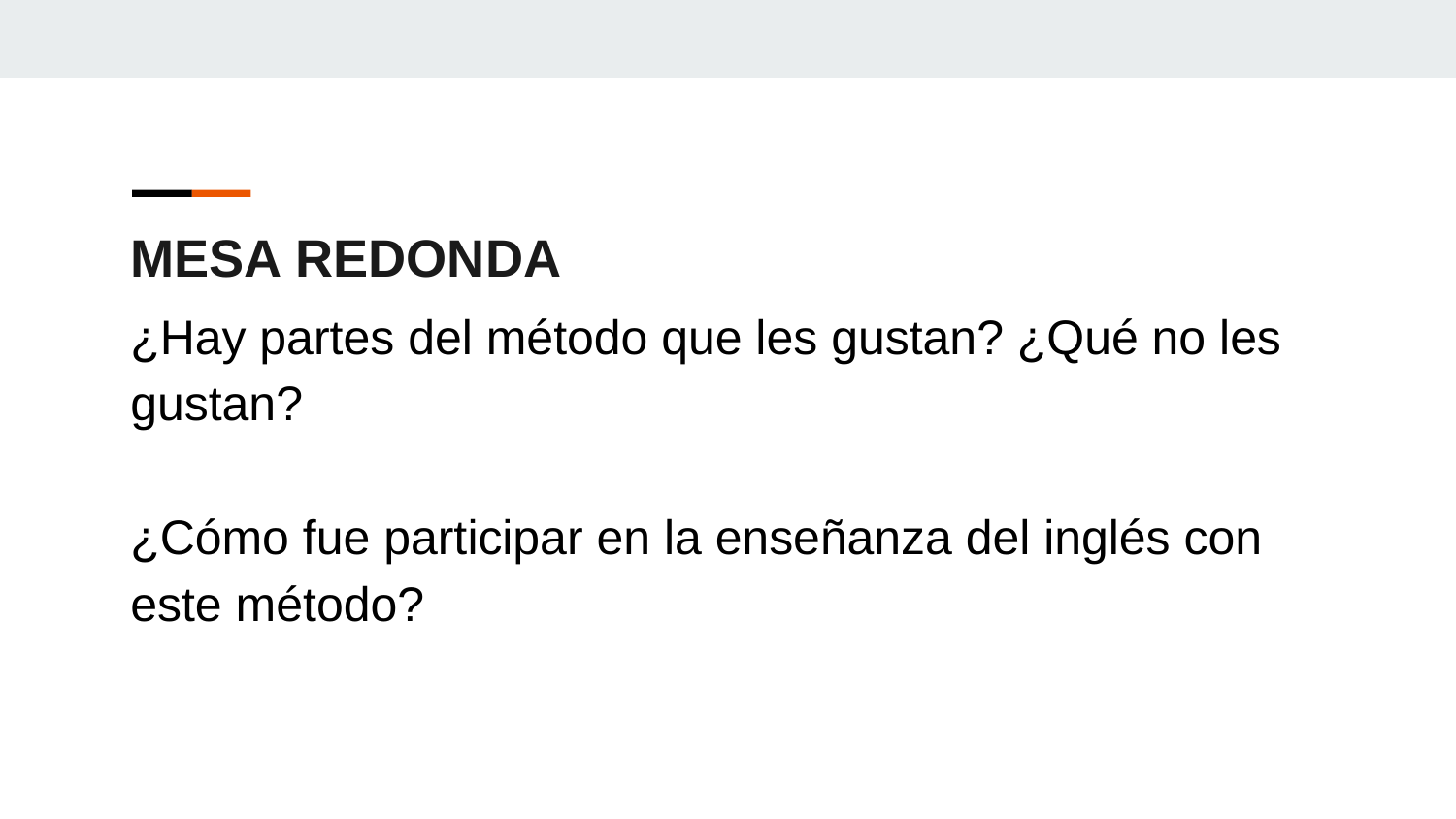

MESA REDONDA
¿Hay partes del método que les gustan? ¿Qué no les gustan?

¿Cómo fue participar en la enseñanza del inglés con este método?